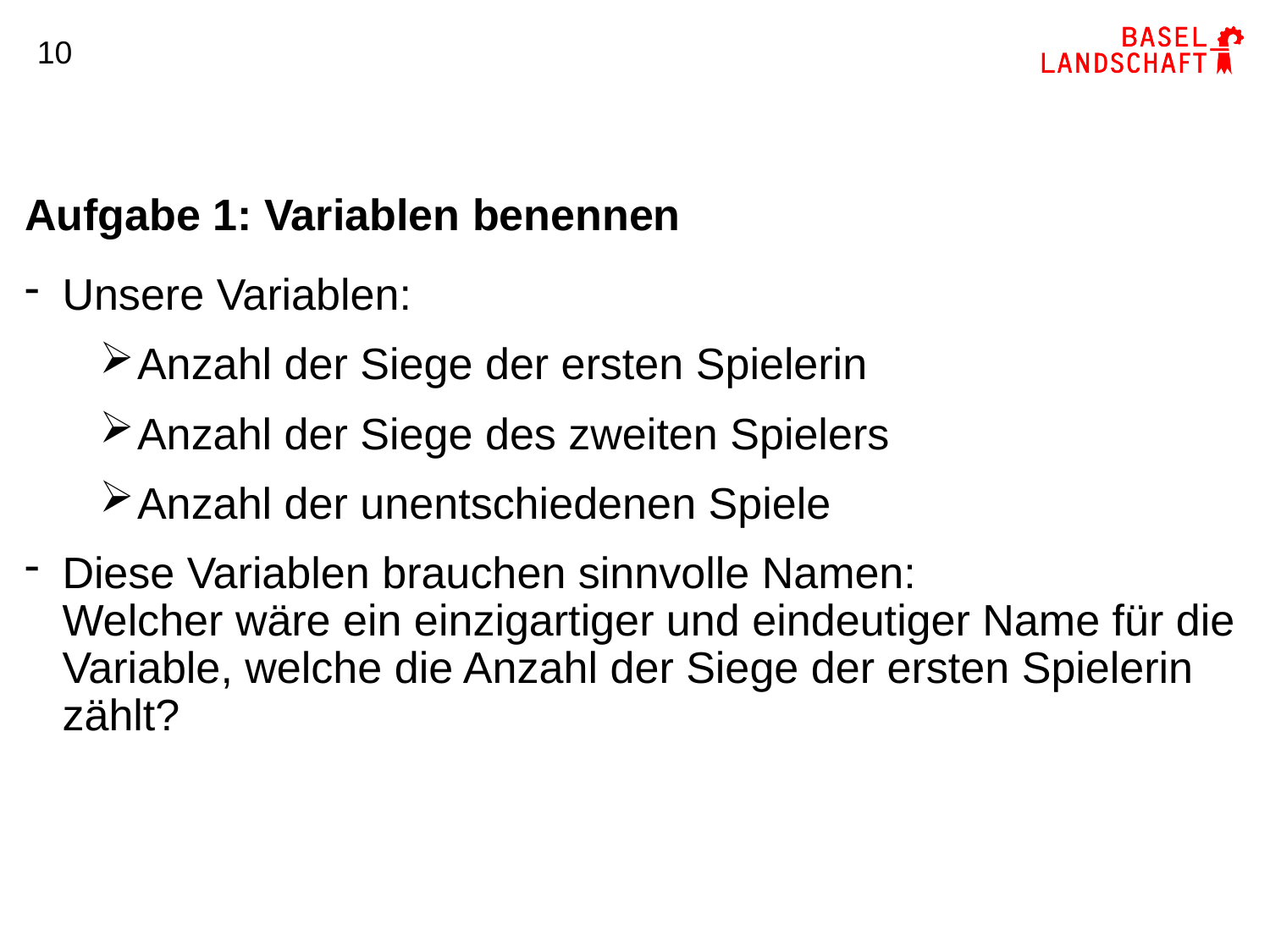

10
# Aufgabe 1: Variablen benennen
Unsere Variablen:
Anzahl der Siege der ersten Spielerin
Anzahl der Siege des zweiten Spielers
Anzahl der unentschiedenen Spiele
Diese Variablen brauchen sinnvolle Namen:
Welcher wäre ein einzigartiger und eindeutiger Name für die Variable, welche die Anzahl der Siege der ersten Spielerin zählt?